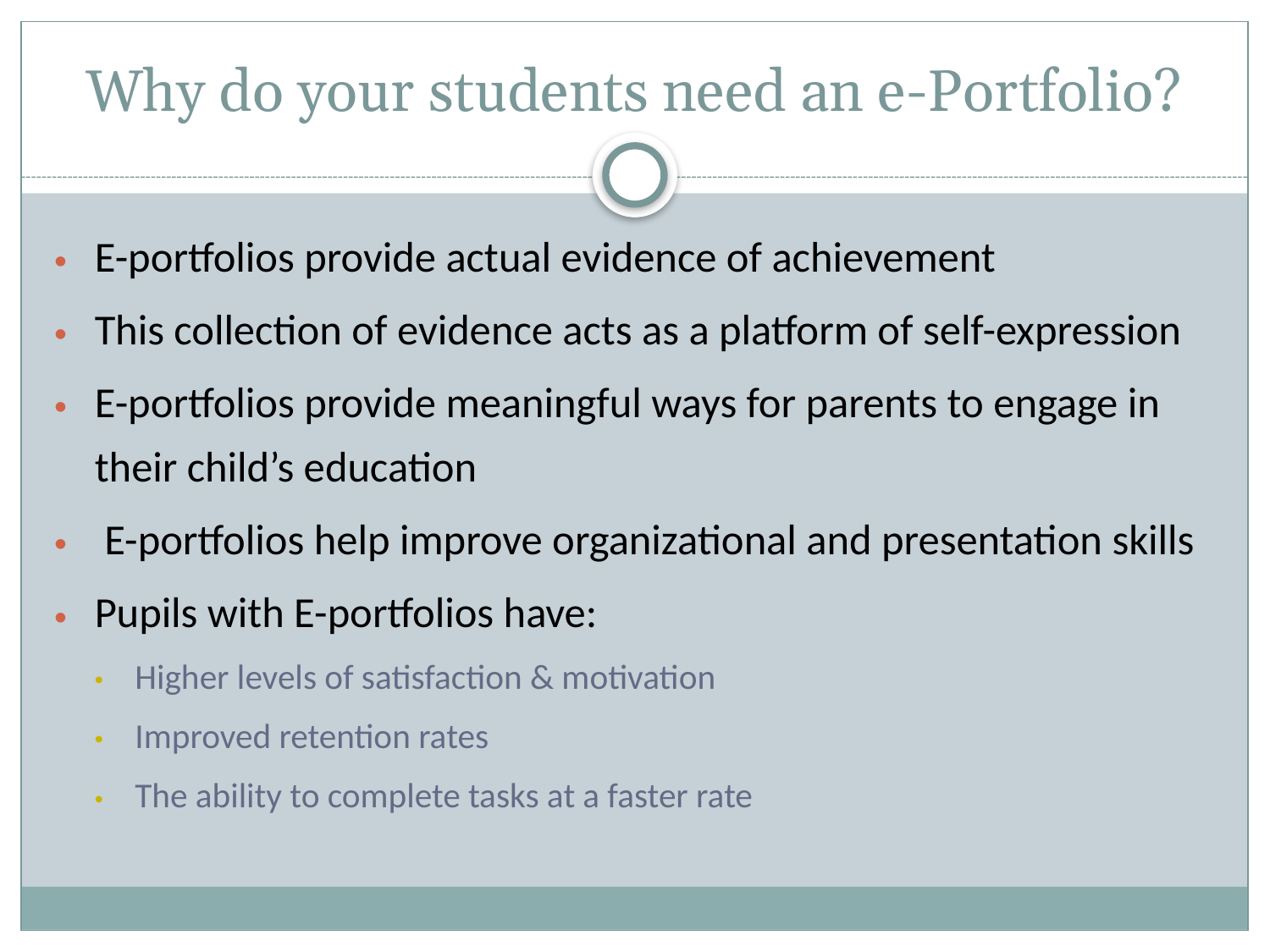

# Why do your students need an e-Portfolio?
E-portfolios provide actual evidence of achievement
This collection of evidence acts as a platform of self-expression
E-portfolios provide meaningful ways for parents to engage in their child’s education
 E-portfolios help improve organizational and presentation skills
Pupils with E-portfolios have:
Higher levels of satisfaction & motivation
Improved retention rates
The ability to complete tasks at a faster rate